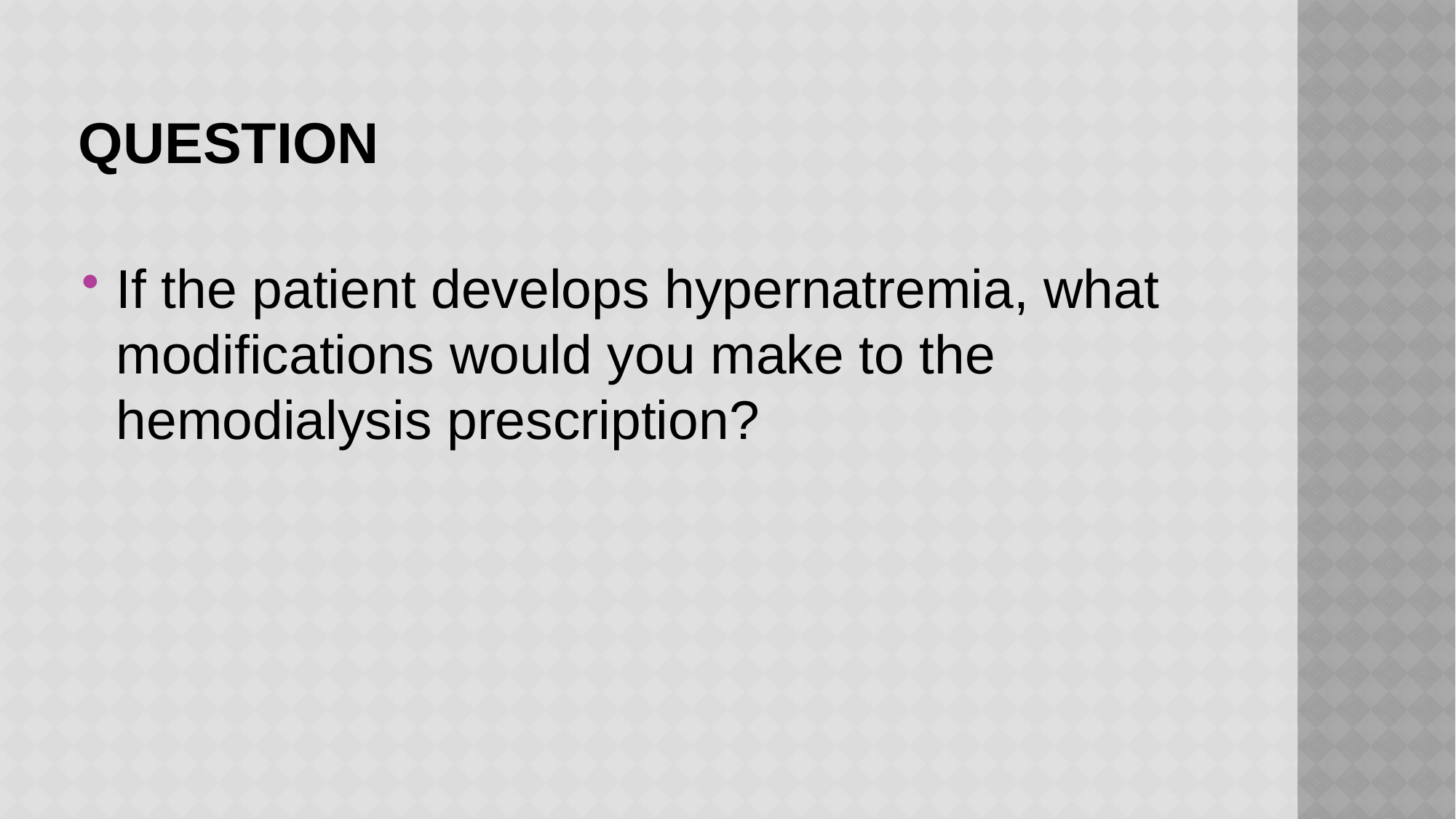

# question

If the patient develops hypernatremia, what modifications would you make to the hemodialysis prescription?